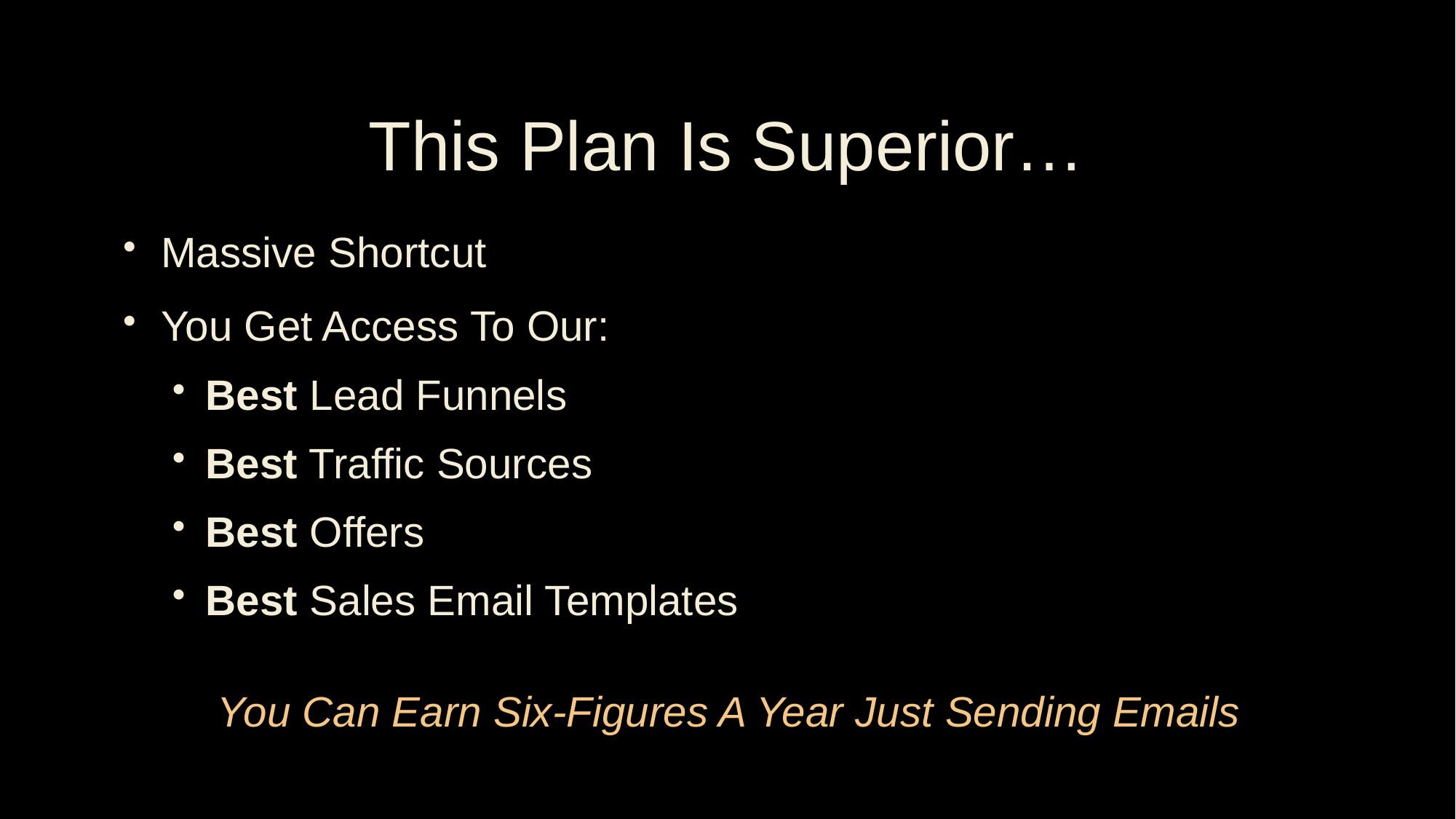

# This Plan Is Superior…
Massive Shortcut
You Get Access To Our:
Best Lead Funnels
Best Traffic Sources
Best Offers
Best Sales Email Templates

You Can Earn Six-Figures A Year Just Sending Emails